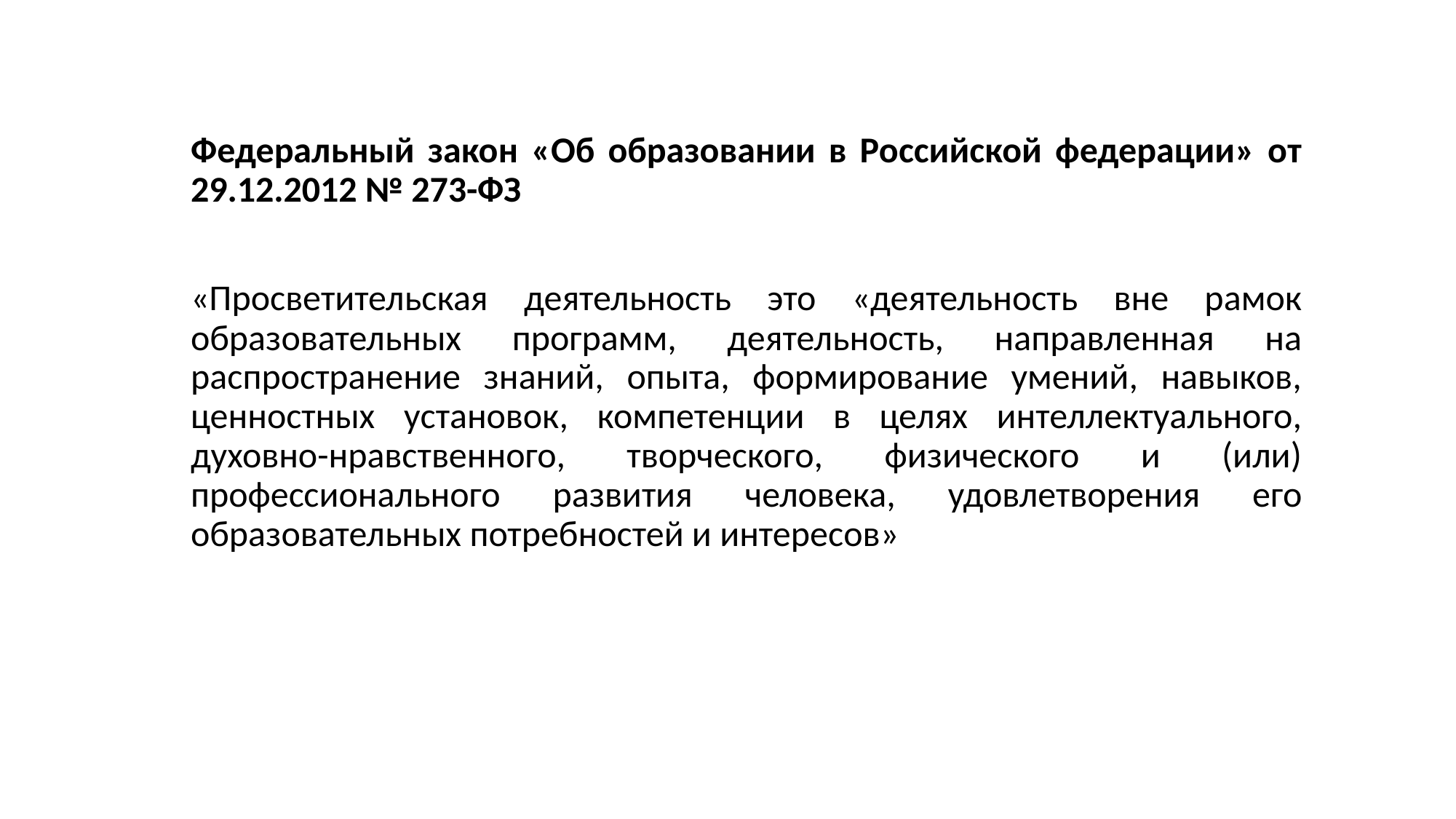

Федеральный закон «Об образовании в Российской федерации» от 29.12.2012 № 273-ФЗ

«Просветительская деятельность это «деятельность вне рамок образовательных программ, деятельность, направленная на распространение знаний, опыта, формирование умений, навыков, ценностных установок, компетенции в целях интеллектуального, духовно-нравственного, творческого, физического и (или) профессионального развития человека, удовлетворения его образовательных потребностей и интересов»